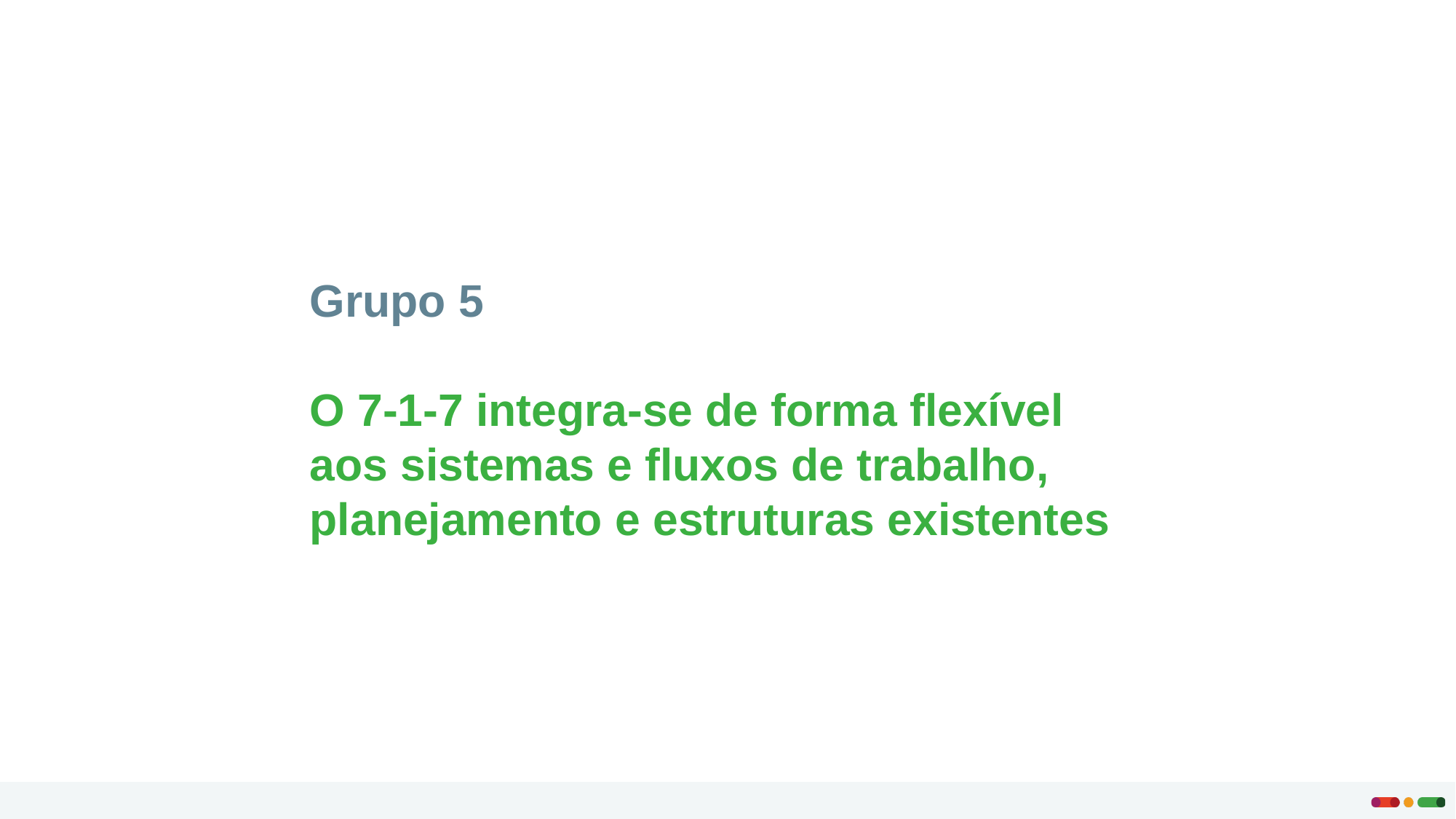

Grupo 5

O 7-1-7 integra-se de forma flexível aos sistemas e fluxos de trabalho, planejamento e estruturas existentes